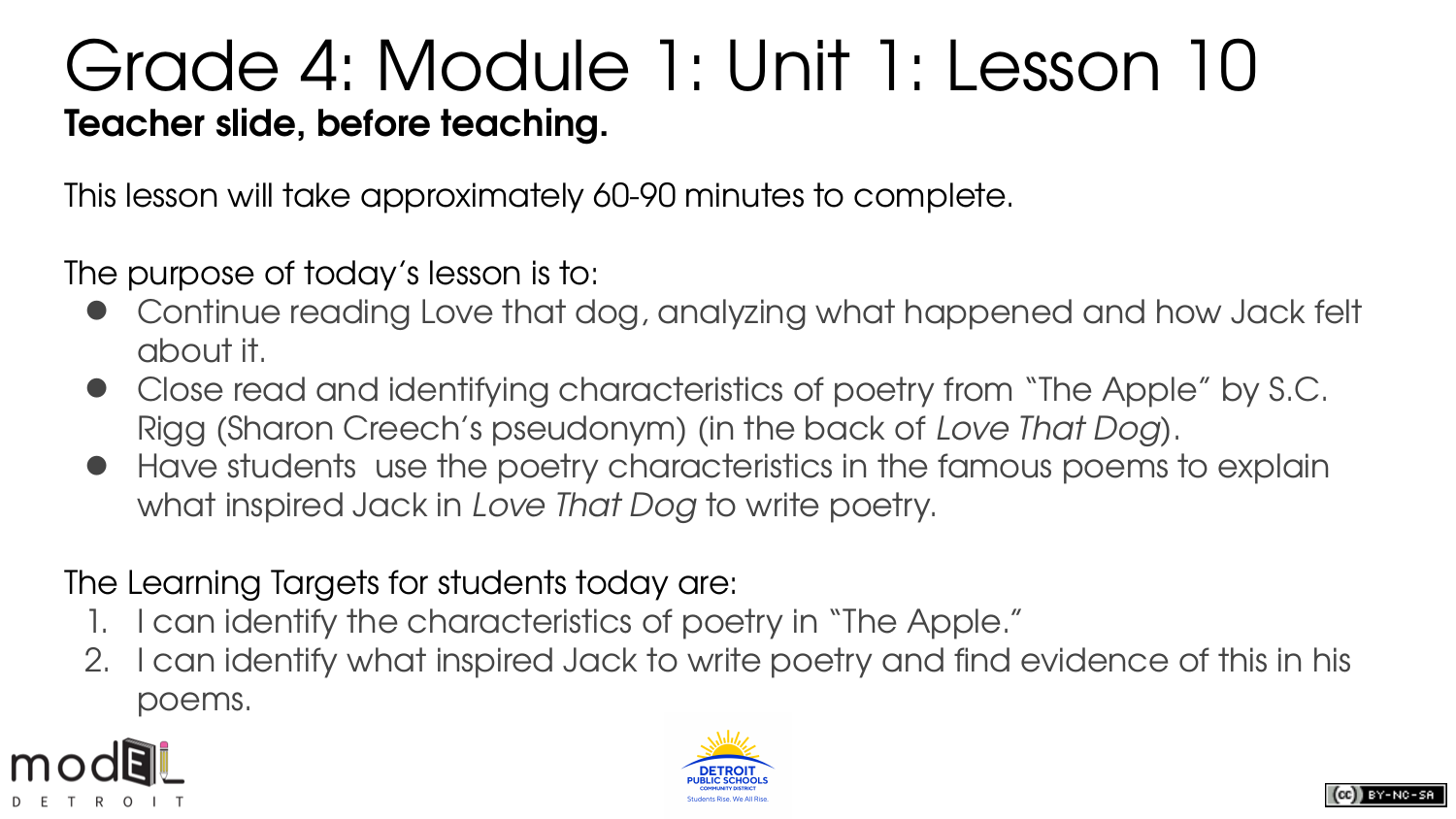

# Grade 4: Module 1: Unit 1: Lesson 10
Teacher slide, before teaching.
This lesson will take approximately 60-90 minutes to complete.

The purpose of today’s lesson is to:
Continue reading Love that dog, analyzing what happened and how Jack felt about it.
Close read and identifying characteristics of poetry from “The Apple” by S.C. Rigg (Sharon Creech’s pseudonym) (in the back of Love That Dog).
Have students  use the poetry characteristics in the famous poems to explain what inspired Jack in Love That Dog to write poetry.

The Learning Targets for students today are:
I can identify the characteristics of poetry in “The Apple.”
I can identify what inspired Jack to write poetry and find evidence of this in his poems.